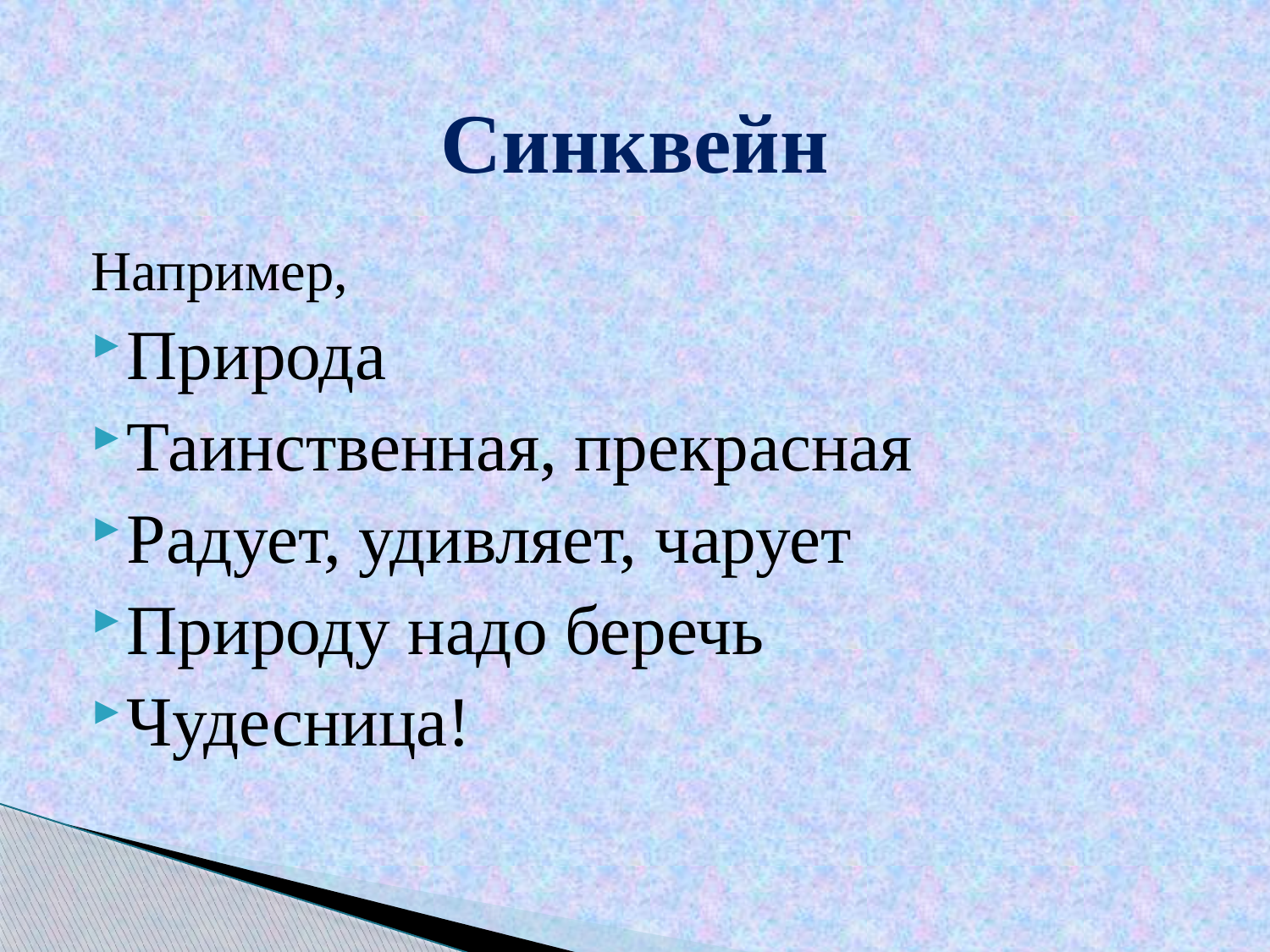

# Синквейн
Например,
Природа
Таинственная, прекрасная
Радует, удивляет, чарует
Природу надо беречь
Чудесница!